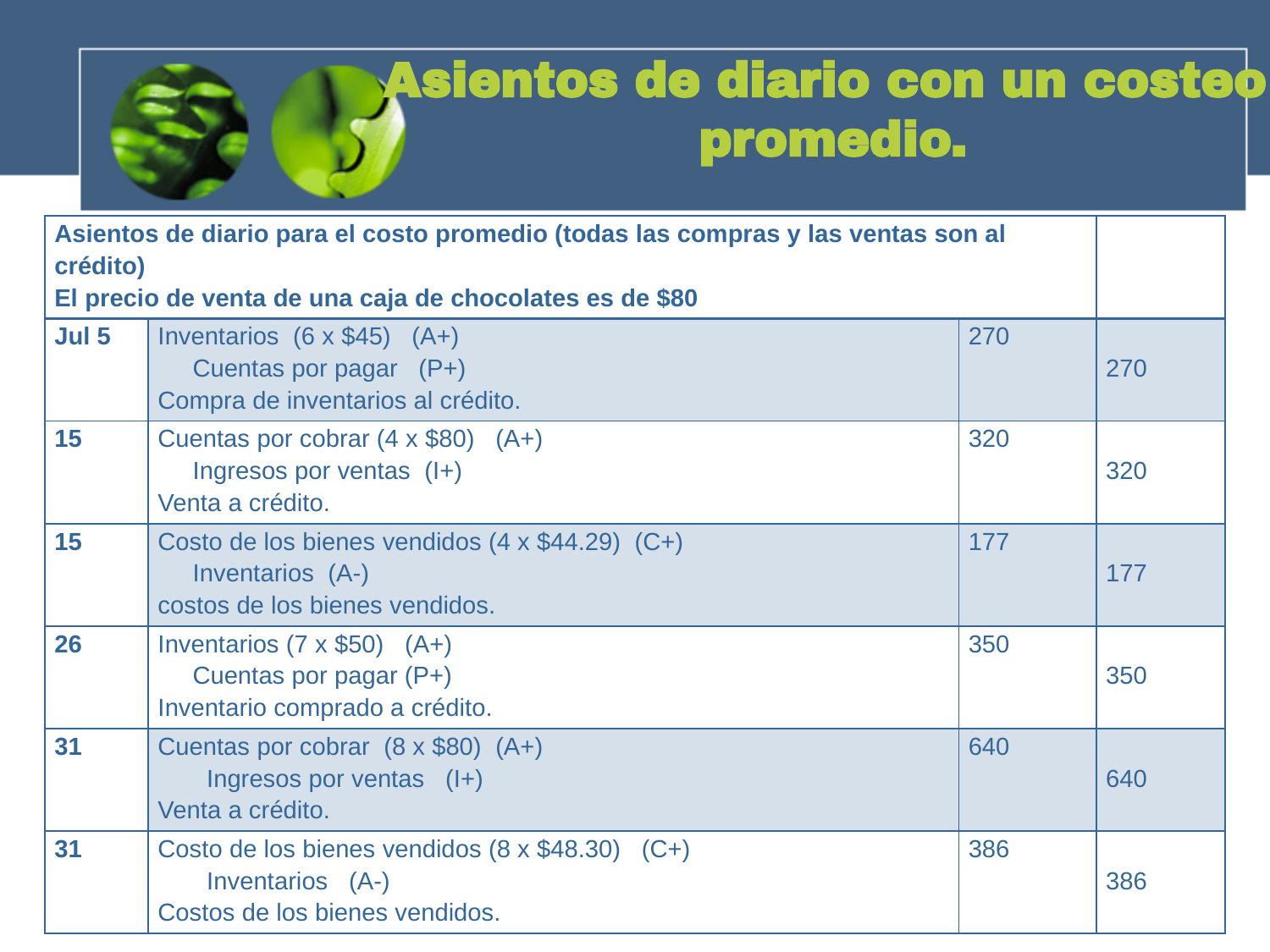

# Asientos de diario con un costeo promedio.
| Asientos de diario para el costo promedio (todas las compras y las ventas son al crédito) El precio de venta de una caja de chocolates es de $80 |  |  |  |
| --- | --- | --- | --- |
| Jul 5 | Inventarios (6 x $45) (A+) Cuentas por pagar (P+) Compra de inventarios al crédito. | 270 | 270 |
| 15 | Cuentas por cobrar (4 x $80) (A+) Ingresos por ventas (I+) Venta a crédito. | 320 | 320 |
| 15 | Costo de los bienes vendidos (4 x $44.29) (C+) Inventarios (A-) costos de los bienes vendidos. | 177 | 177 |
| 26 | Inventarios (7 x $50) (A+) Cuentas por pagar (P+) Inventario comprado a crédito. | 350 | 350 |
| 31 | Cuentas por cobrar (8 x $80) (A+) Ingresos por ventas (I+) Venta a crédito. | 640 | 640 |
| 31 | Costo de los bienes vendidos (8 x $48.30) (C+) Inventarios (A-) Costos de los bienes vendidos. | 386 | 386 |